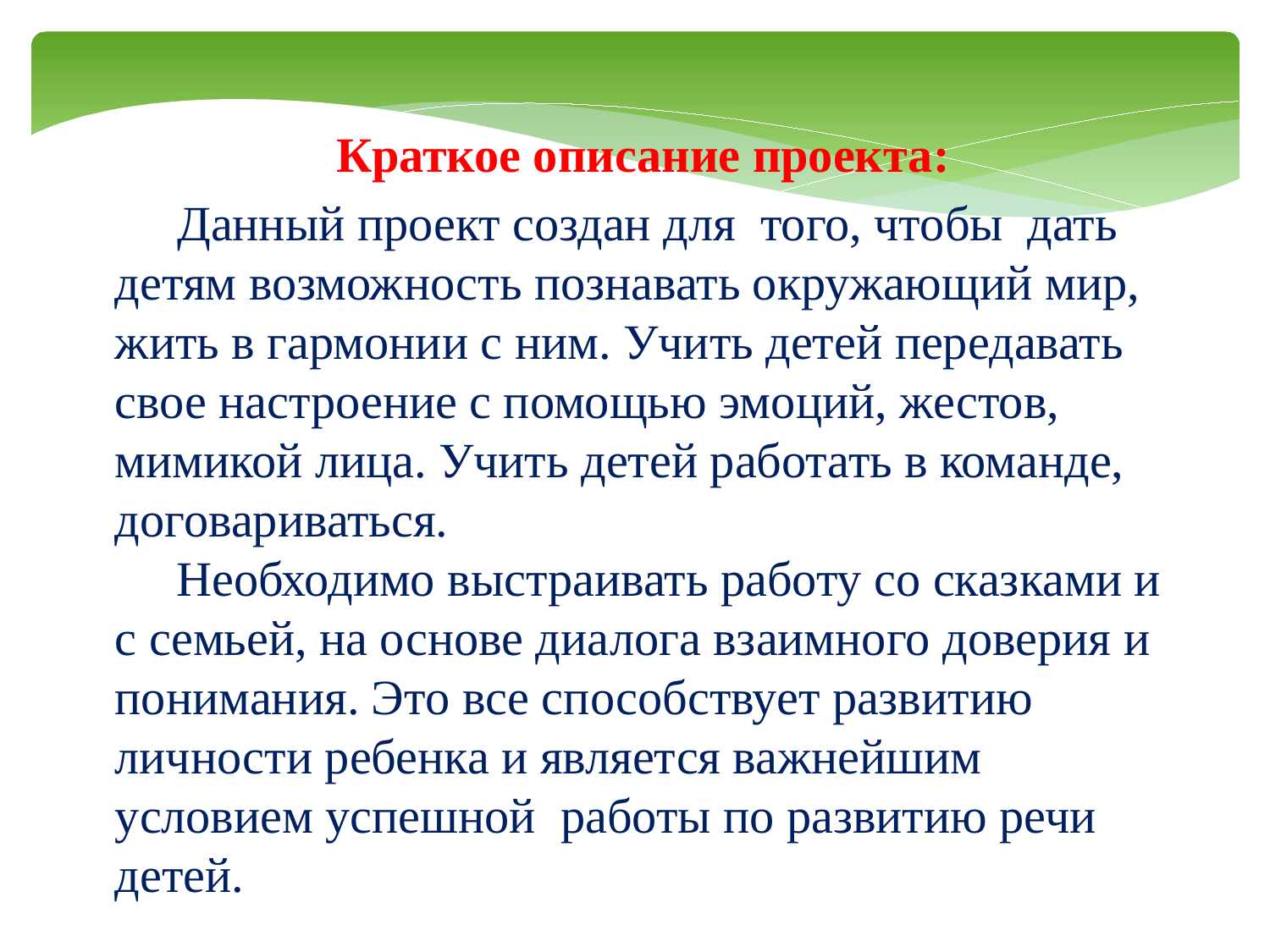

Краткое описание проекта:
       Данный проект создан для  того, чтобы  дать детям возможность познавать окружающий мир, жить в гармонии с ним. Учить детей передавать свое настроение с помощью эмоций, жестов, мимикой лица. Учить детей работать в команде, договариваться.
     Необходимо выстраивать работу со сказками и с семьей, на основе диалога взаимного доверия и понимания. Это все способствует развитию личности ребенка и является важнейшим условием успешной  работы по развитию речи детей.